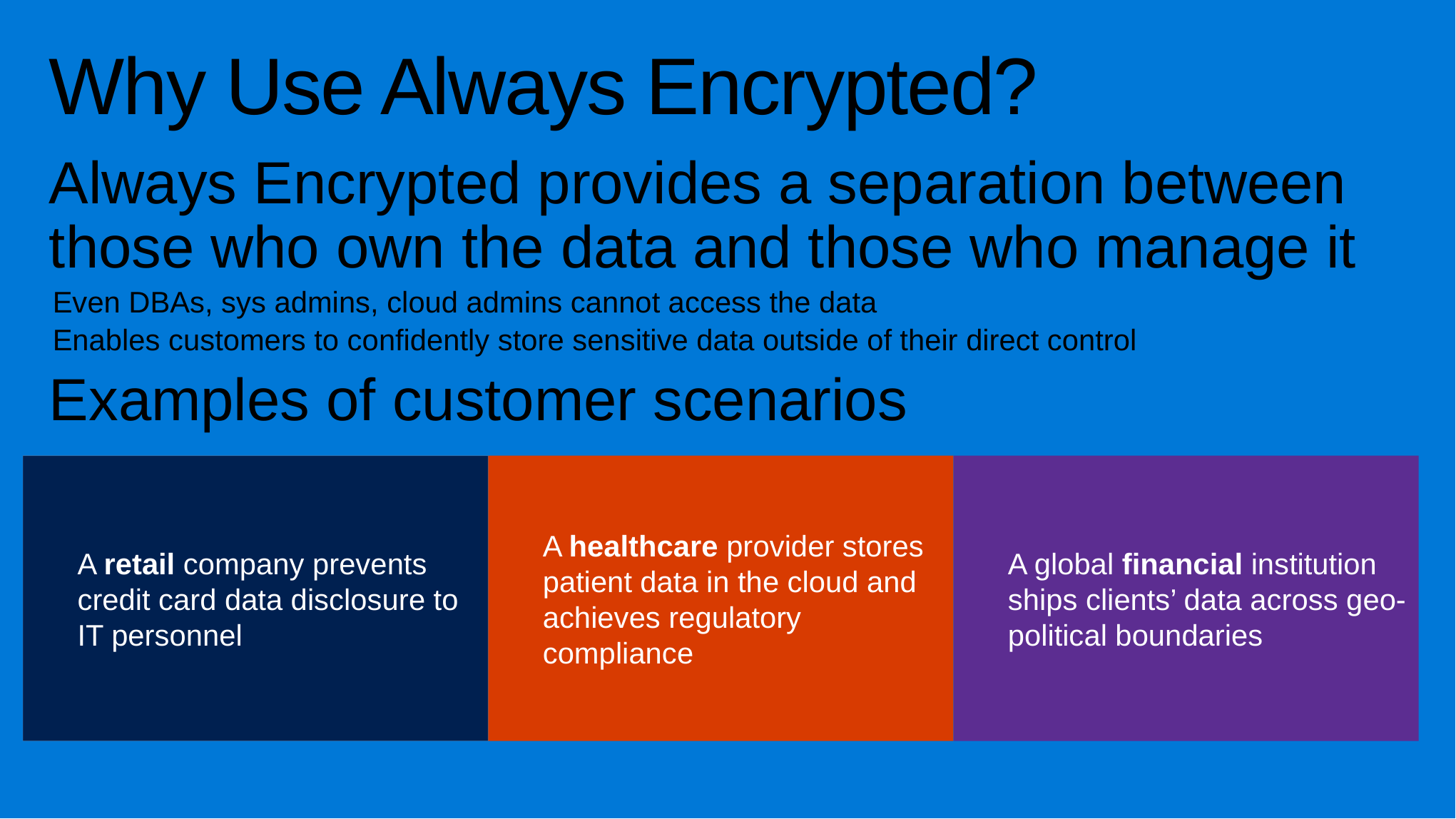

# Why Use Always Encrypted?
Always Encrypted provides a separation between those who own the data and those who manage it
Even DBAs, sys admins, cloud admins cannot access the data
Enables customers to confidently store sensitive data outside of their direct control
Examples of customer scenarios

A retail company prevents credit card data disclosure to IT personnel
A healthcare provider stores patient data in the cloud and achieves regulatory compliance
A global financial institution ships clients’ data across geo-political boundaries